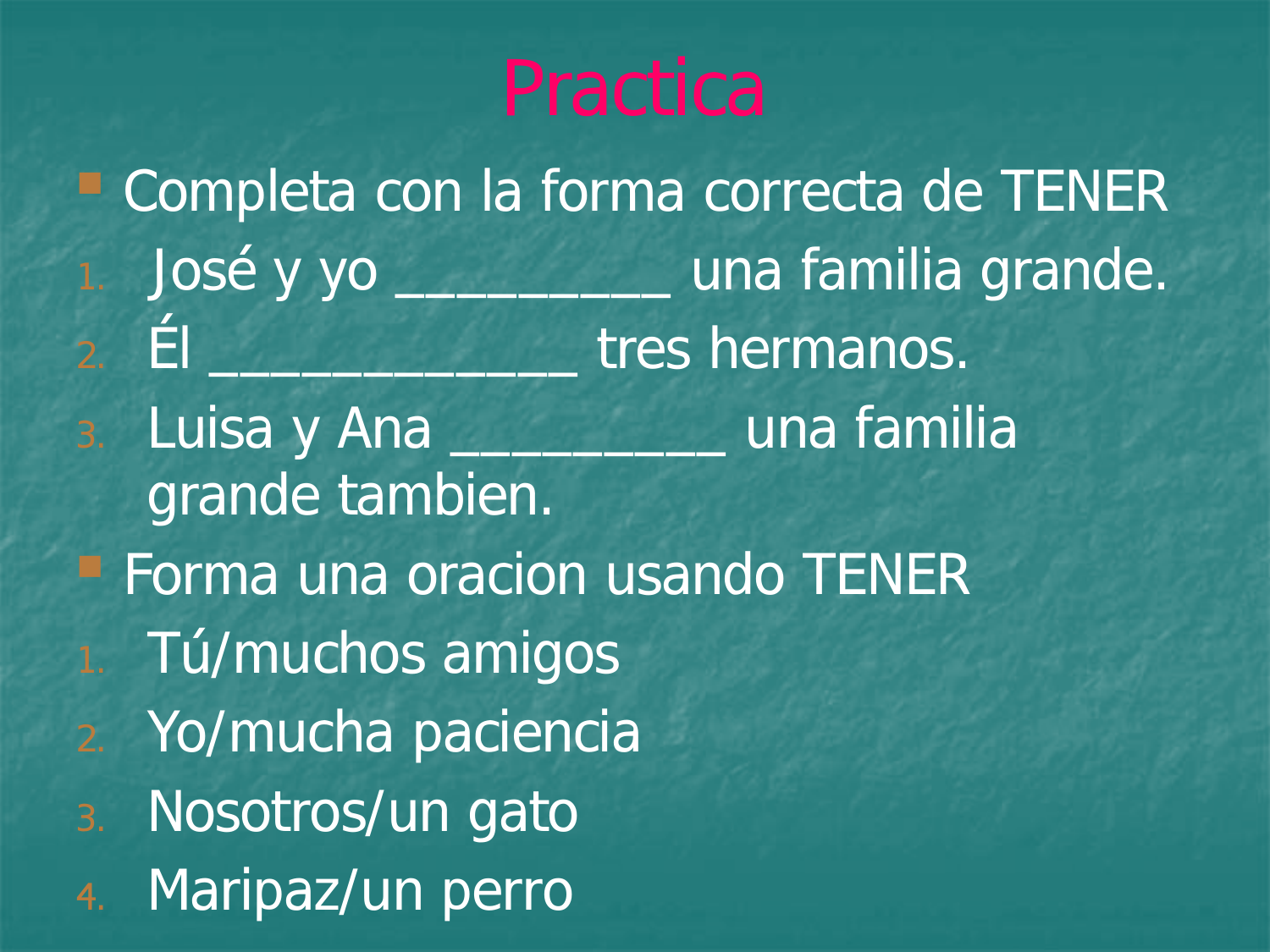

# Practica
Completa con la forma correcta de TENER
José y yo _________ una familia grande.
Él ____________ tres hermanos.
Luisa y Ana _________ una familia grande tambien.
Forma una oracion usando TENER
Tú/muchos amigos
Yo/mucha paciencia
Nosotros/un gato
Maripaz/un perro